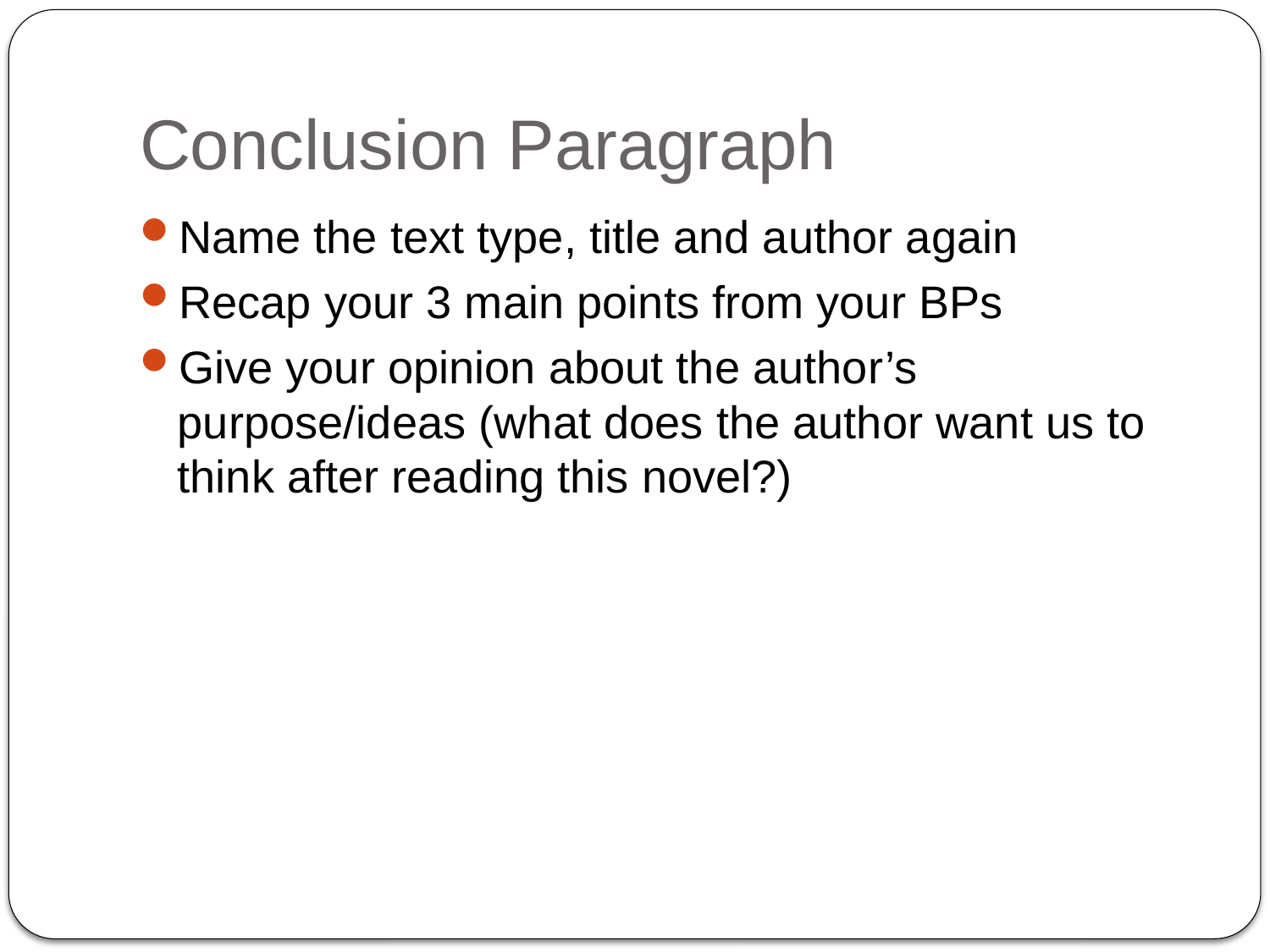

# Conclusion Paragraph
Name the text type, title and author again
Recap your 3 main points from your BPs
Give your opinion about the author’s purpose/ideas (what does the author want us to think after reading this novel?)